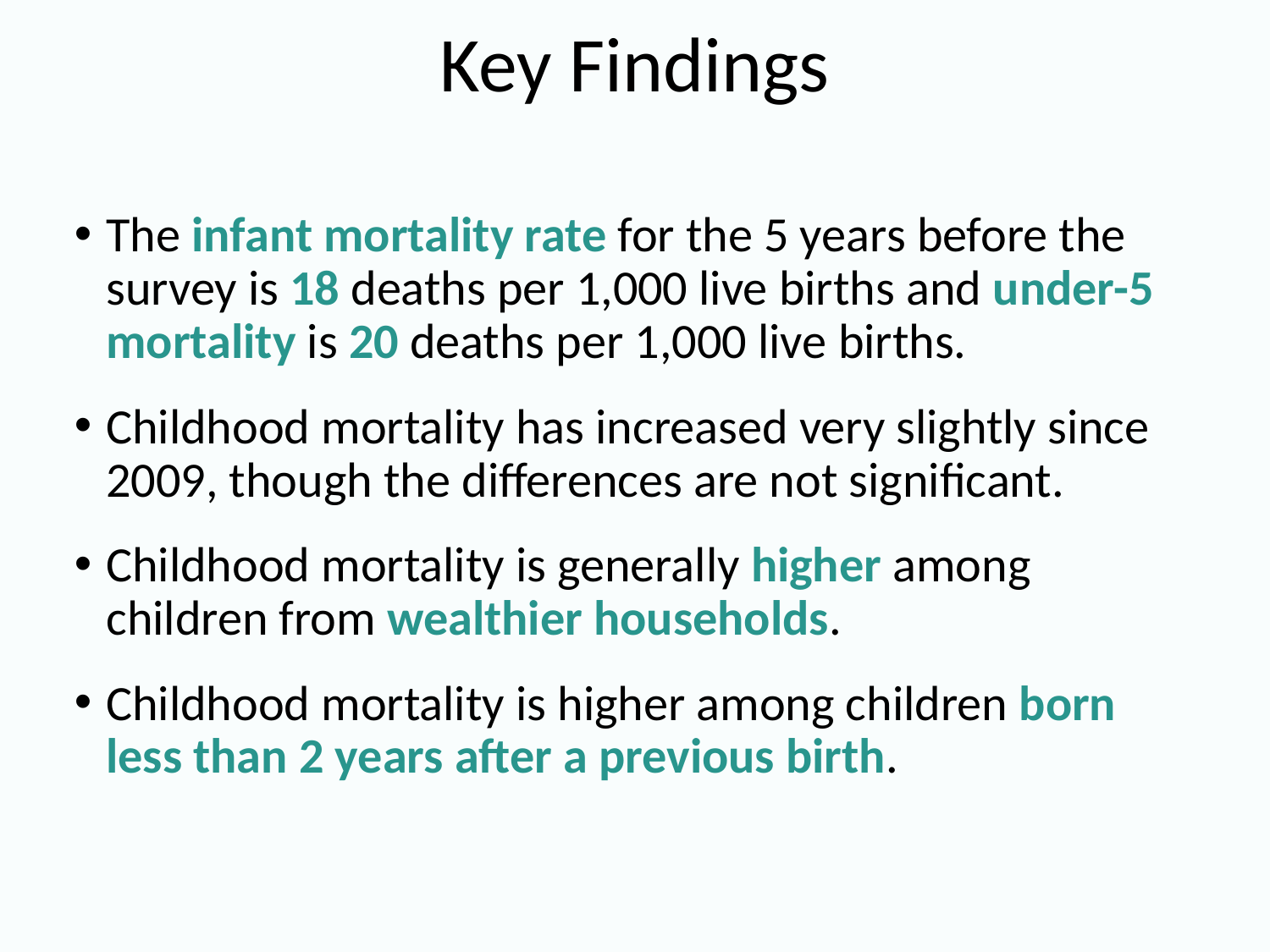

# Key Findings
The infant mortality rate for the 5 years before the survey is 18 deaths per 1,000 live births and under-5 mortality is 20 deaths per 1,000 live births.
Childhood mortality has increased very slightly since 2009, though the differences are not significant.
Childhood mortality is generally higher among children from wealthier households.
Childhood mortality is higher among children born less than 2 years after a previous birth.